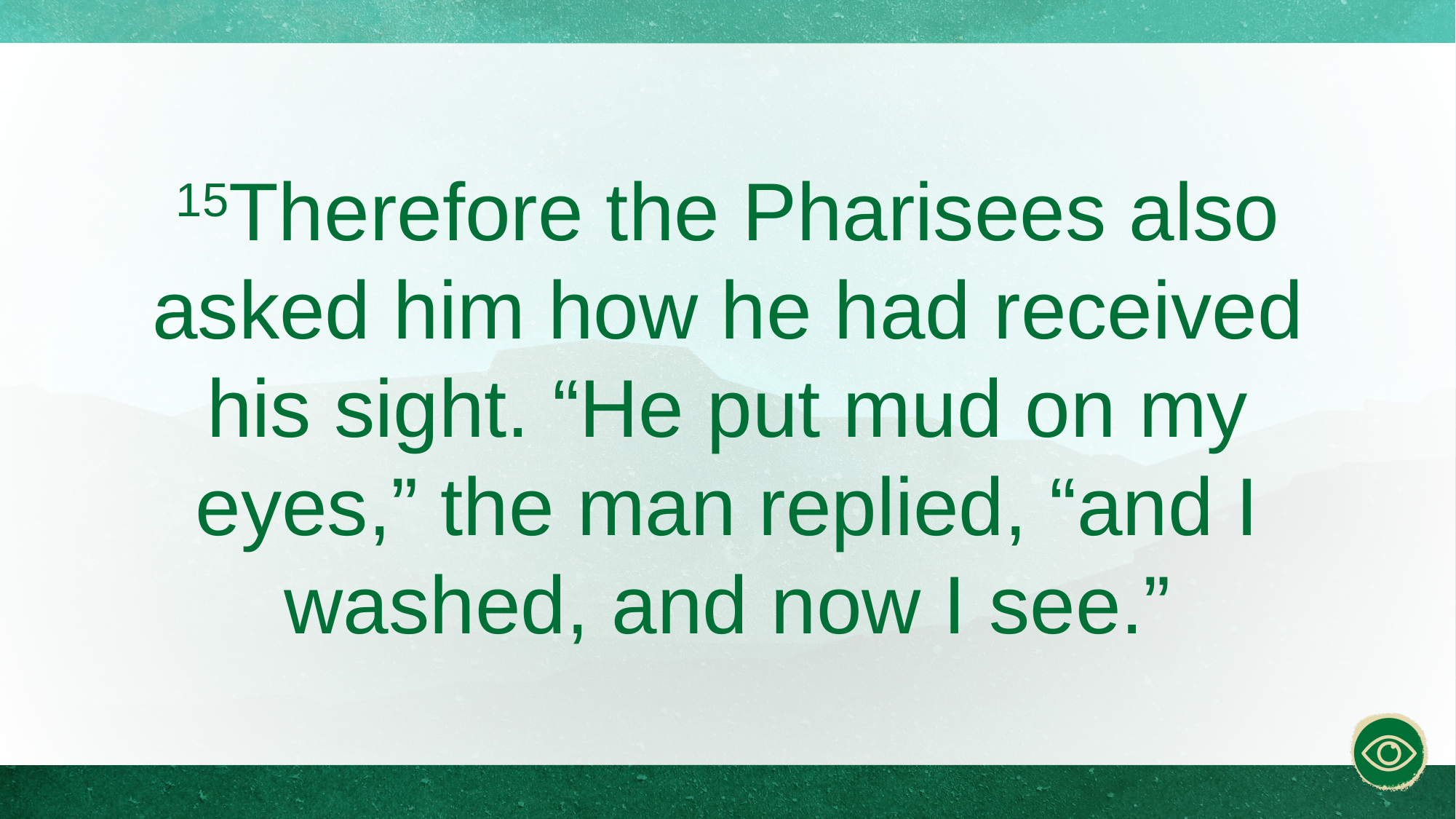

15Therefore the Pharisees also asked him how he had received his sight. “He put mud on my eyes,” the man replied, “and I washed, and now I see.”